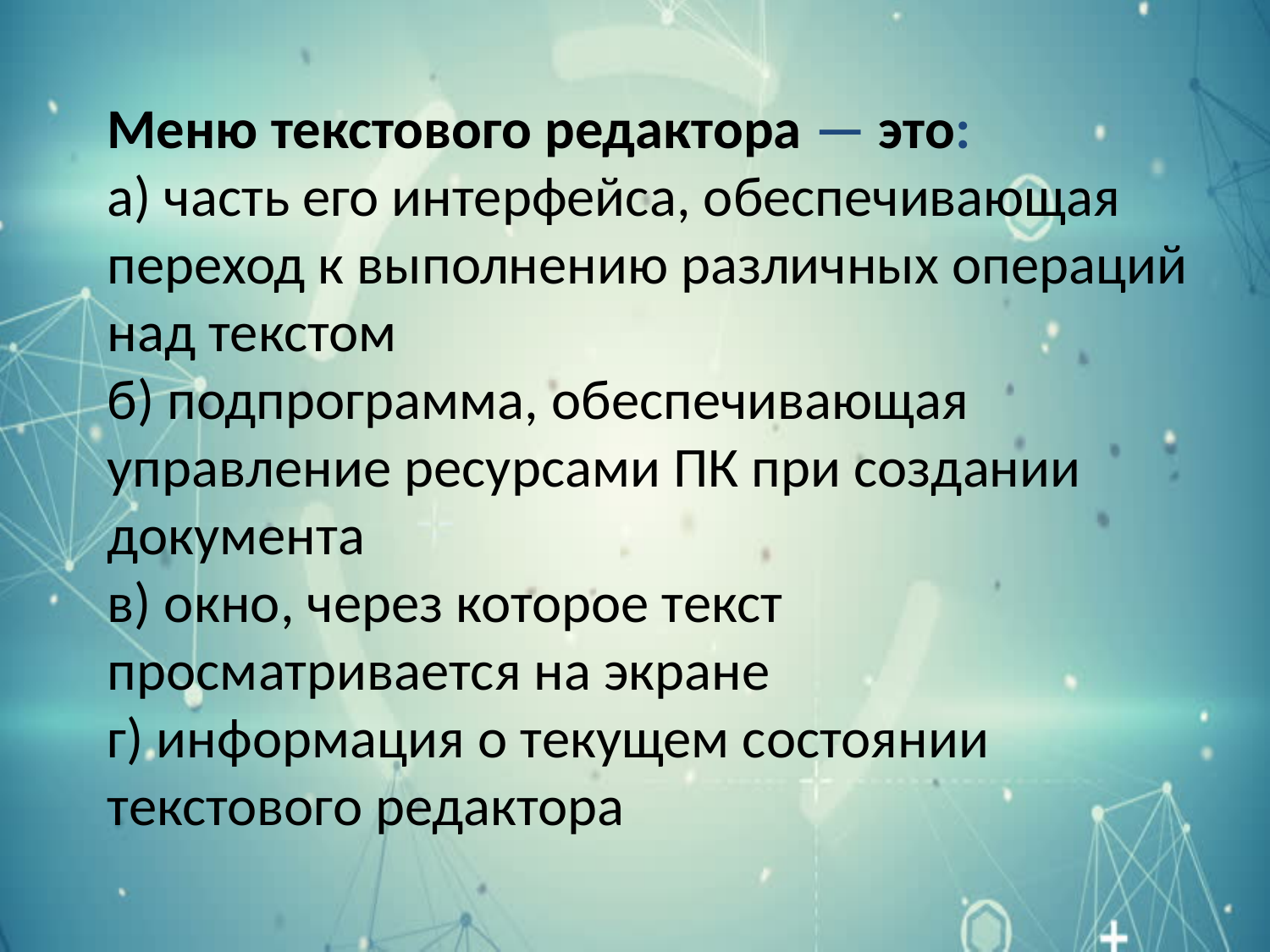

Меню текстового редактора — это:
а) часть его интерфейса, обеспечивающая переход к выполнению различных операций над текстом
б) подпрограмма, обеспечивающая управление ресурсами ПК при создании документа
в) окно, через которое текст просматривается на экране
г) информация о текущем состоянии текстового редактора